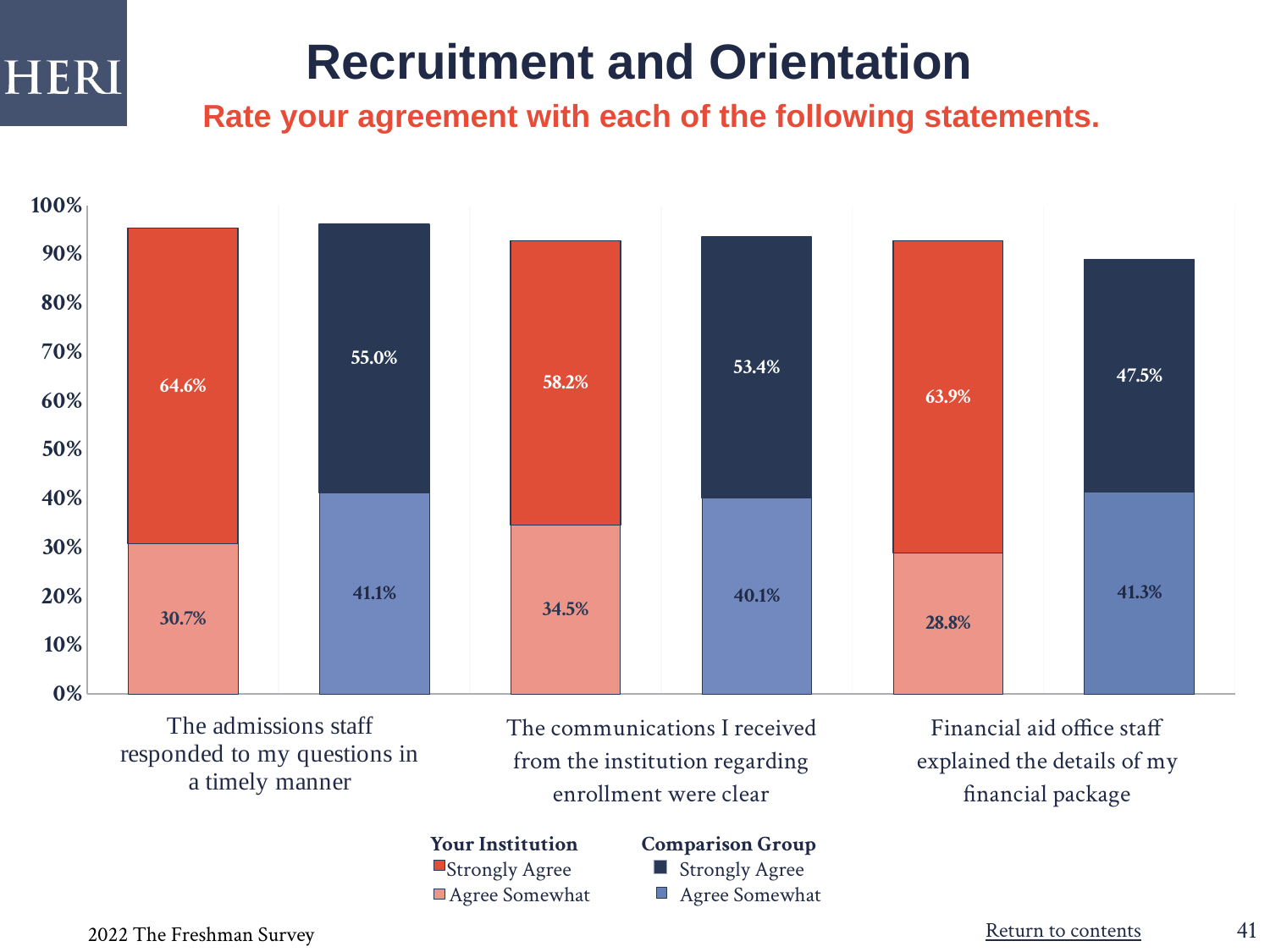

# Recruitment and Orientation
Rate your agreement with each of the following statements.

### Chart

| Category | Somewhat Agree | Strongly Agree |
|---|---|---|
| Your Institution | 0.307 | 0.646 |
| Comparison Group | 0.411 | 0.55 |
| Your Institution | 0.345 | 0.582 |
| Comparison Group | 0.401 | 0.534 |
| Your Institution | 0.288 | 0.639 |
| Comparison Group | 0.413 | 0.475 |
 Your Institution               Comparison Group
     Strongly Agree	Strongly Agree
     Agree Somewhat	Agree Somewhat

2022 The Freshman Survey

Return to contents
41